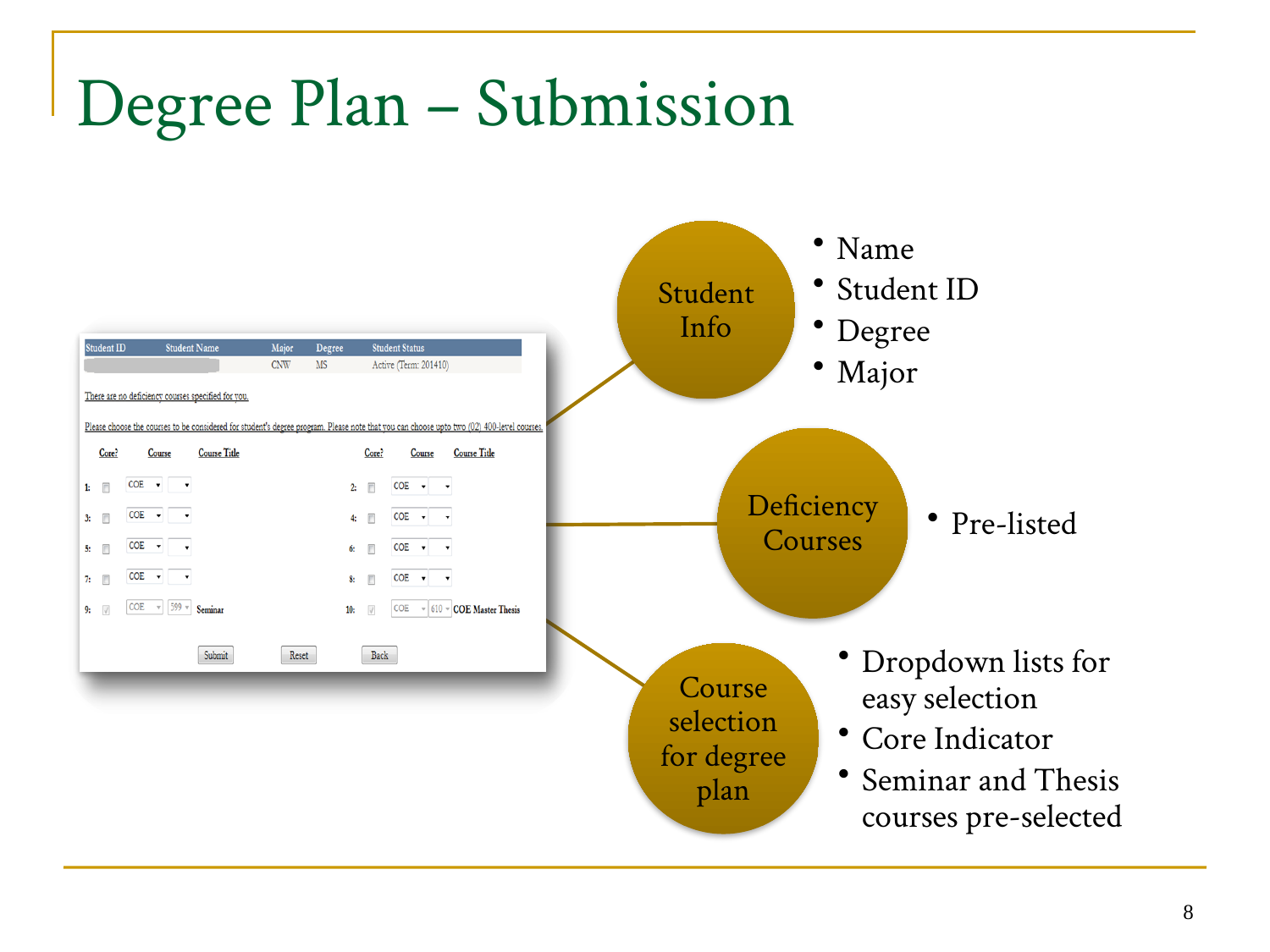

# Degree Plan – Submission
Student Info
Name
Student ID
Degree
Major
Deficiency Courses
Pre-listed
Course selection for degree plan
Dropdown lists for easy selection
Core Indicator
Seminar and Thesis courses pre-selected
8